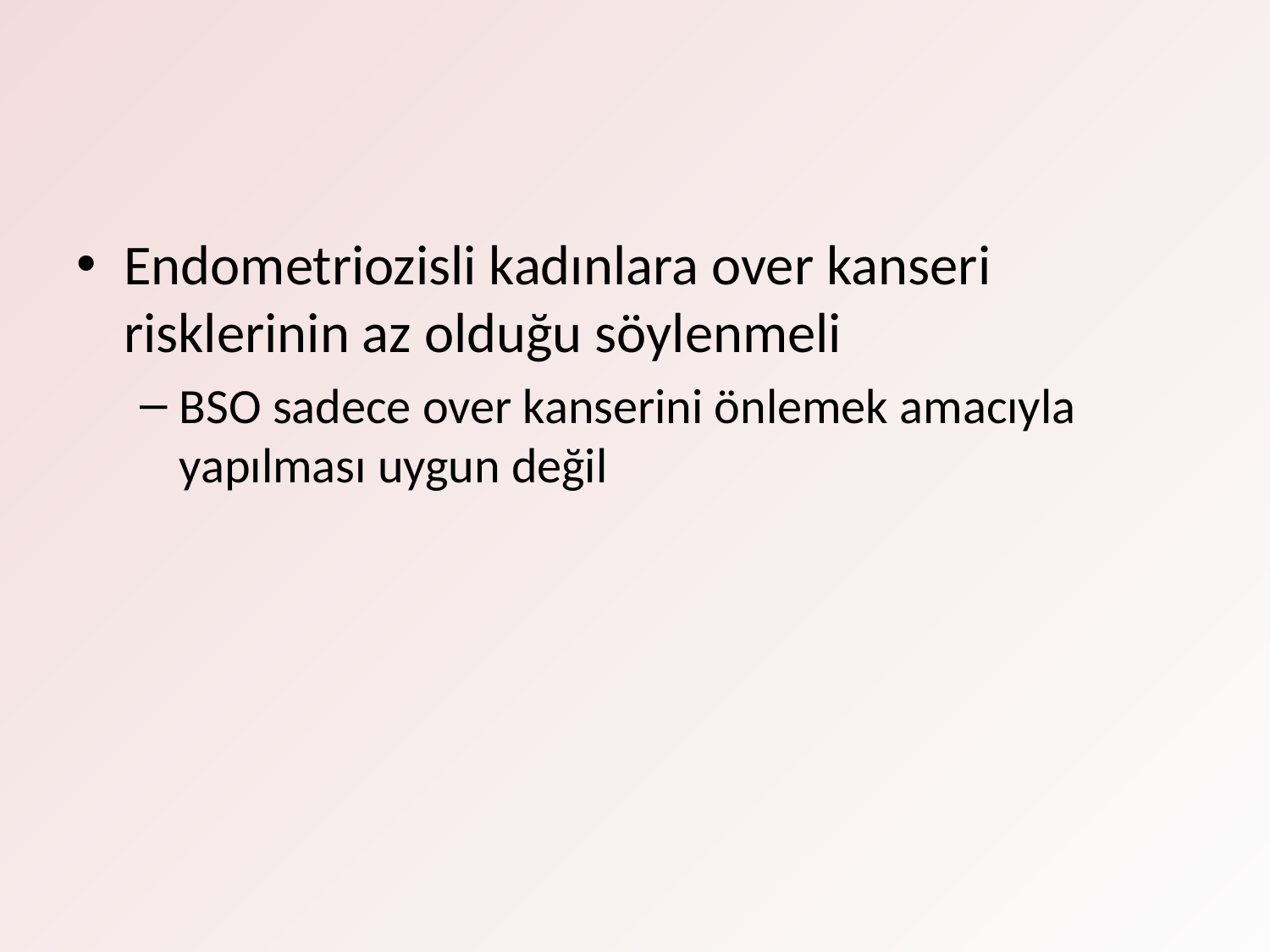

#
Endometriozisli kadınlara over kanseri risklerinin az olduğu söylenmeli
BSO sadece over kanserini önlemek amacıyla yapılması uygun değil